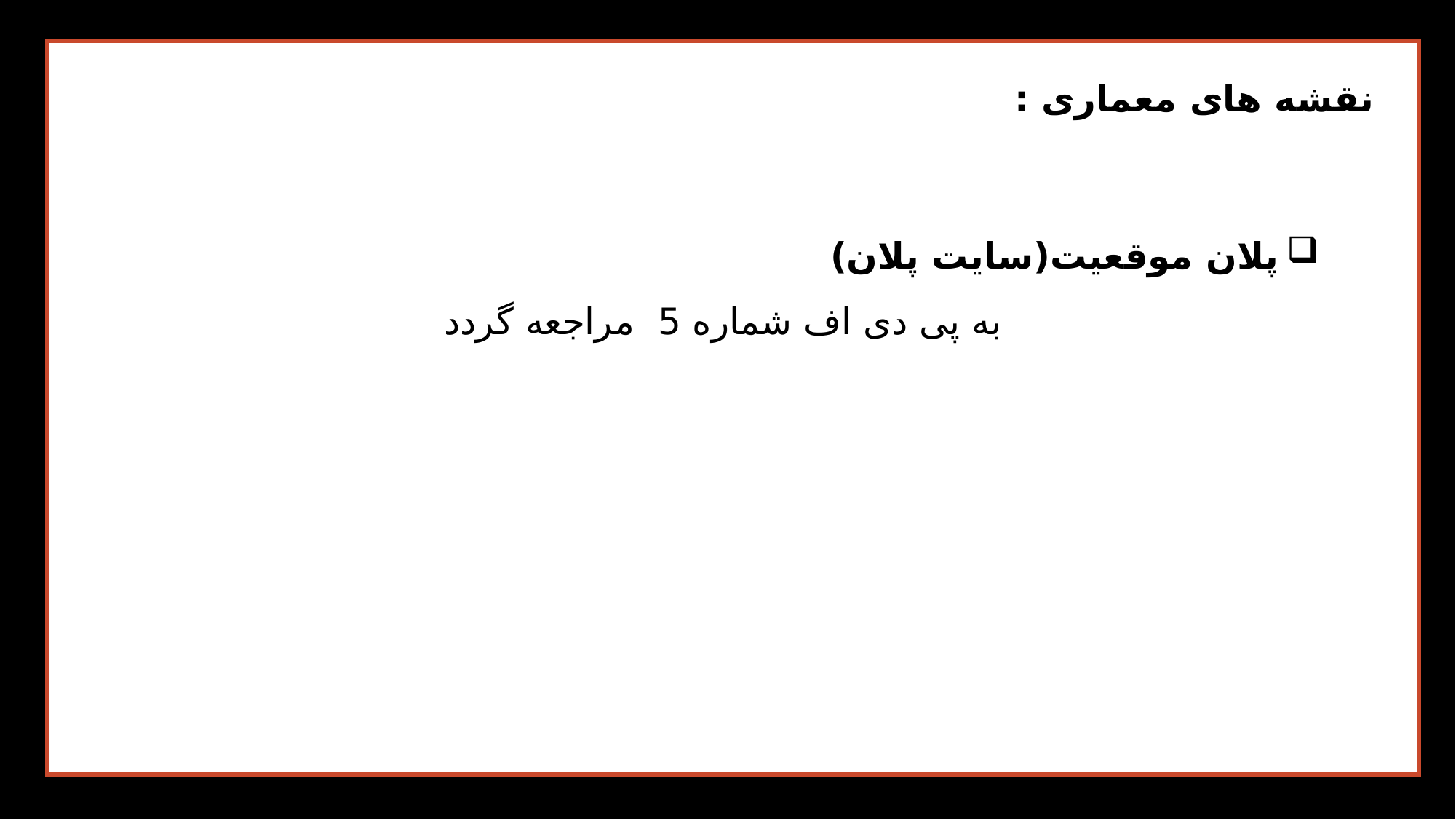

نقشه های معماری :

پلان موقعیت(سایت پلان)
به پی دی اف شماره 5  مراجعه گردد